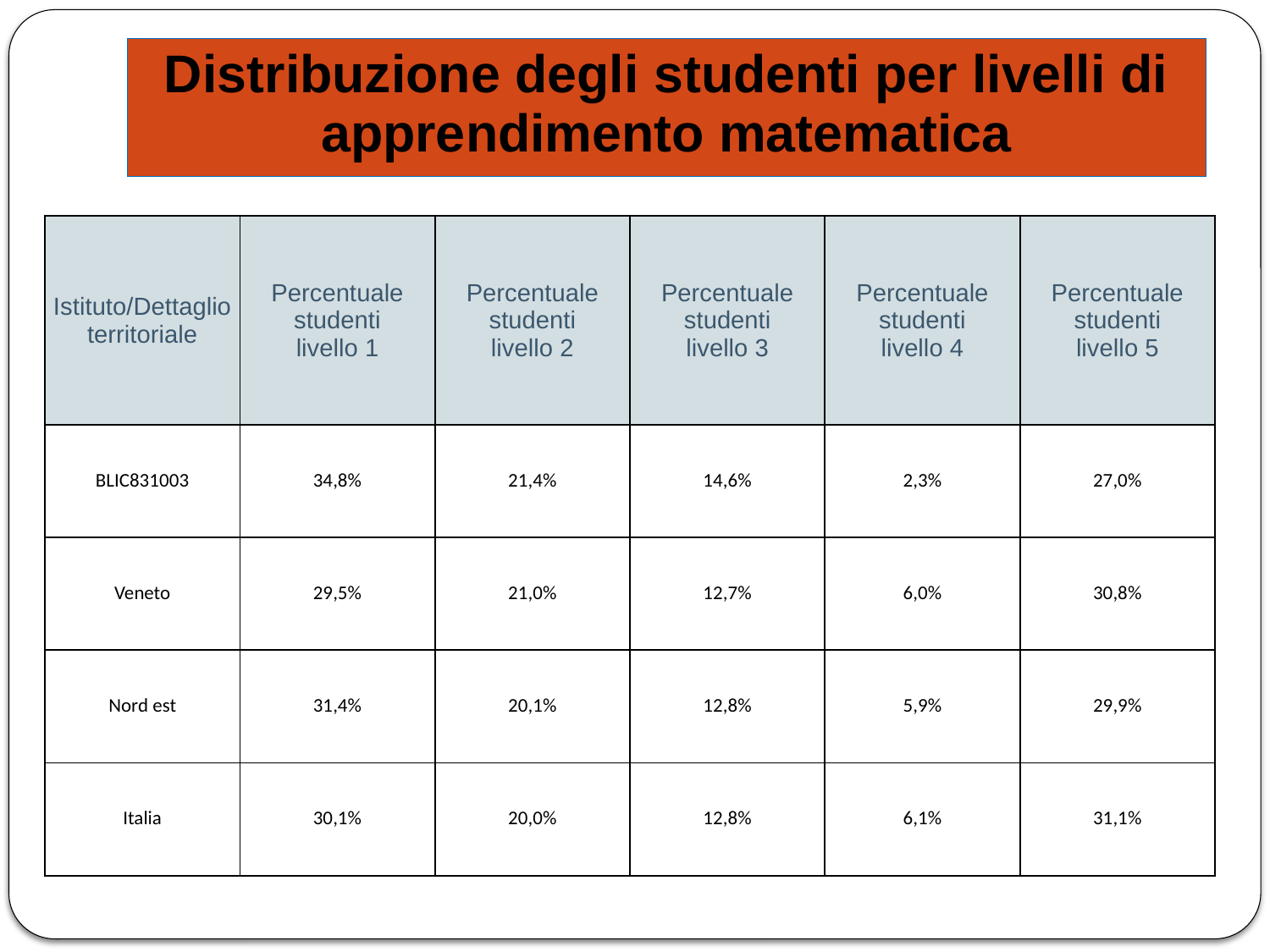

# Distribuzione degli studenti per livelli di apprendimento matematica
| Istituto/Dettaglio territoriale | Percentuale studenti livello 1 | Percentuale studenti livello 2 | Percentuale studenti livello 3 | Percentuale studenti livello 4 | Percentuale studenti livello 5 |
| --- | --- | --- | --- | --- | --- |
| BLIC831003 | 34,8% | 21,4% | 14,6% | 2,3% | 27,0% |
| Veneto | 29,5% | 21,0% | 12,7% | 6,0% | 30,8% |
| Nord est | 31,4% | 20,1% | 12,8% | 5,9% | 29,9% |
| Italia | 30,1% | 20,0% | 12,8% | 6,1% | 31,1% |
| Istituzione scolastica nel suo complesso |  |  |  |  |  |
| --- | --- | --- | --- | --- | --- |
| Classi | Numero studenti livello 1 | Numero studenti livello 2 | Numero studenti livello 3 | Numero studenti livello 4 | Numero studenti livello 5 |
| 406010320201 | 8 | 4 | 2 | 2 | 3 |
| 406010320202 | 8 | 3 | 3 | 0 | 3 |
| 406010320203 | 6 | 3 | 0 | 0 | 8 |
| 406010320204 | 6 | 7 | 5 | 0 | 2 |
| 406010320206 | 3 | 2 | 3 | 0 | 8 |
| Istituto/Dettaglio territoriale | Percentuale studenti livello 1 | Percentuale studenti livello 2 | Percentuale studenti livello 3 | Percentuale studenti livello 4 | Percentuale studenti livello 5 |
| BLIC831003 | 34,8% | 21,4% | 14,6% | 2,3% | 27,0% |
| Veneto | 29,5% | 21,0% | 12,7% | 6,0% | 30,8% |
| Nord est | 31,4% | 20,1% | 12,8% | 5,9% | 29,9% |
| Italia | 30,1% | 20,0% | 12,8% | 6,1% | 31,1% |